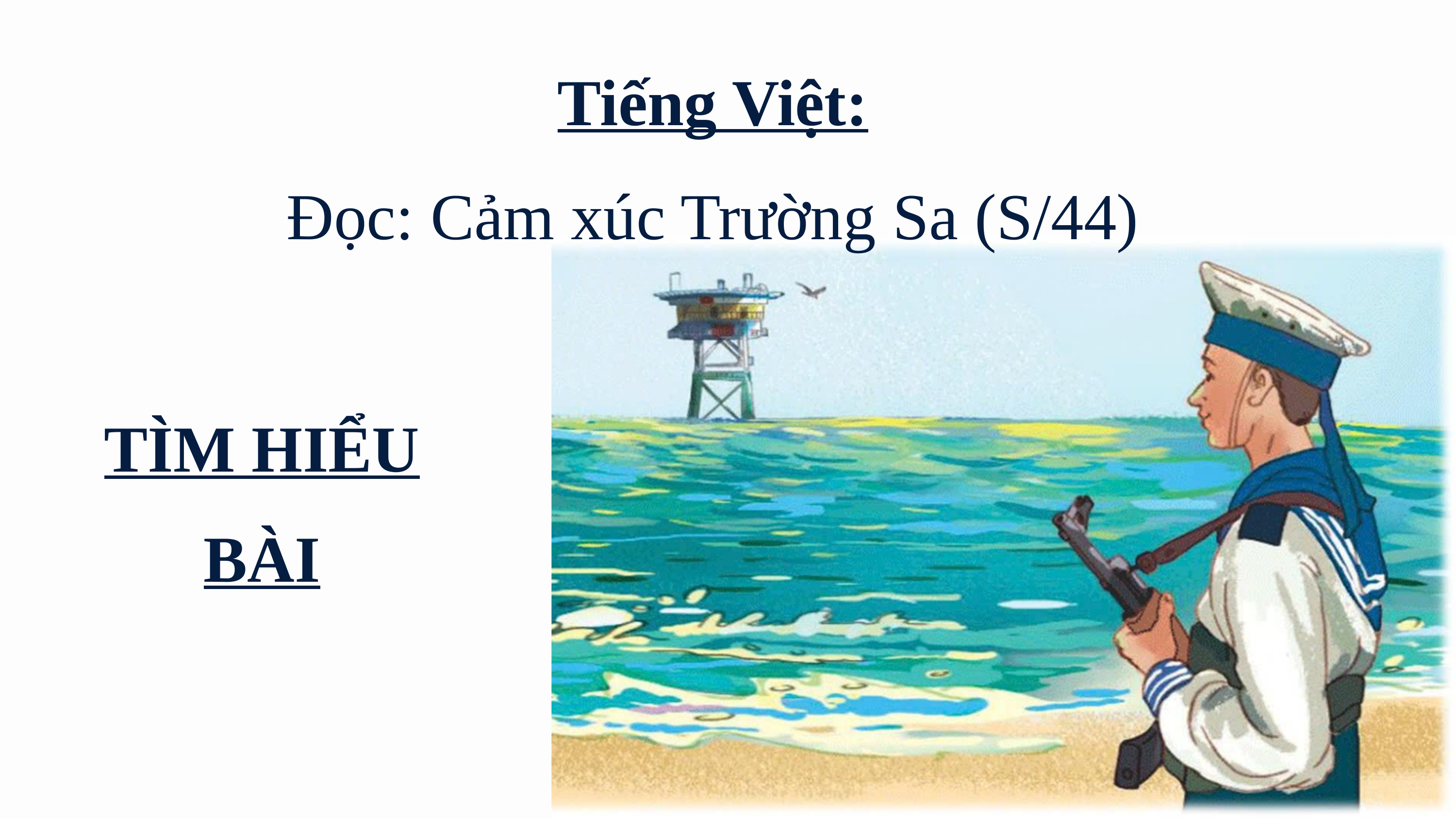

Tiếng Việt:
        Đọc: Cảm xúc Trường Sa (S/44)

TÌM HIỂU BÀI